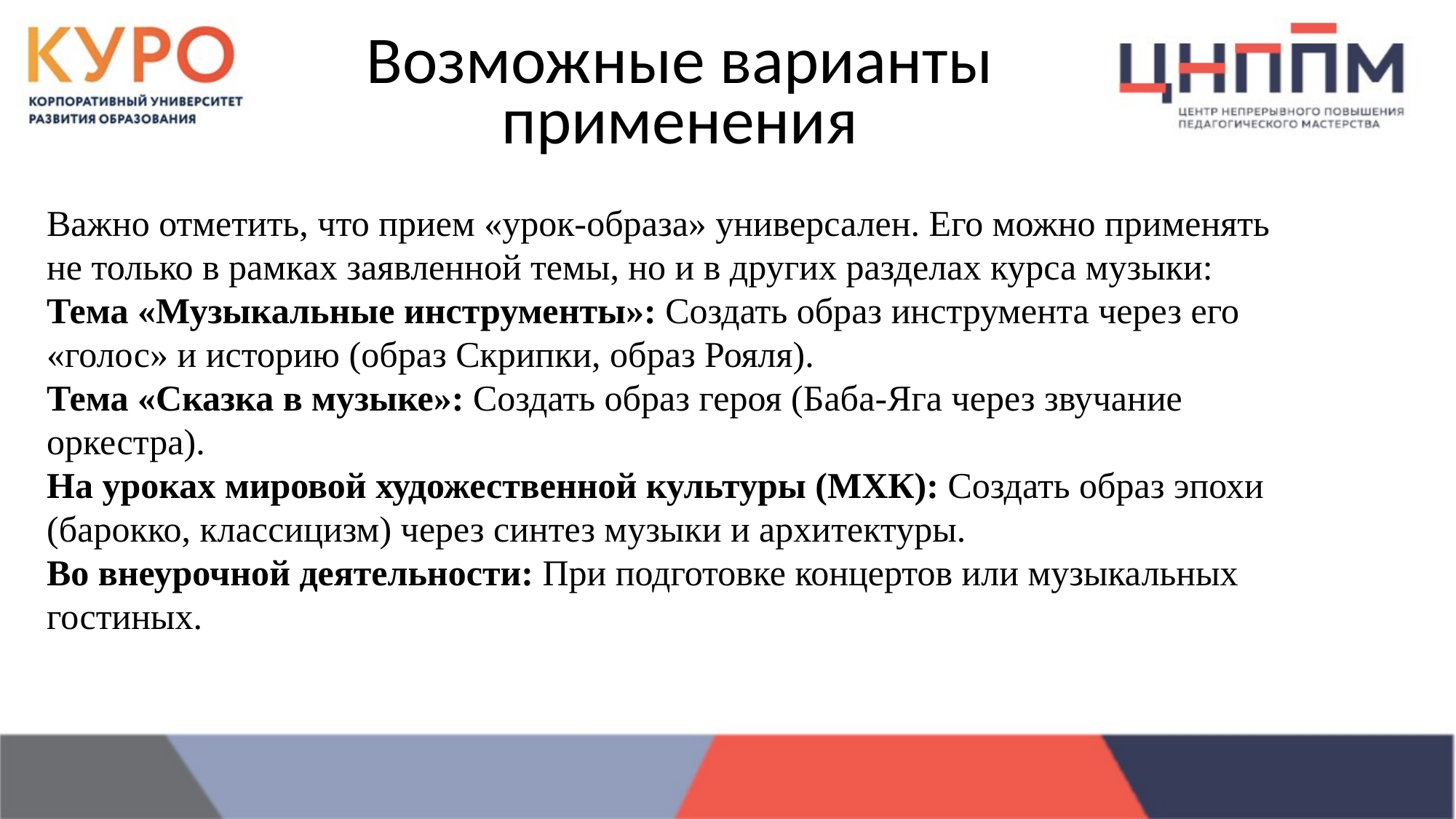

Возможные варианты
применения
Важно отметить, что прием «урок-образа» универсален. Его можно применять не только в рамках заявленной темы, но и в других разделах курса музыки:
Тема «Музыкальные инструменты»: Создать образ инструмента через его «голос» и историю (образ Скрипки, образ Рояля).
Тема «Сказка в музыке»: Создать образ героя (Баба-Яга через звучание оркестра).
На уроках мировой художественной культуры (МХК): Создать образ эпохи (барокко, классицизм) через синтез музыки и архитектуры.
Во внеурочной деятельности: При подготовке концертов или музыкальных гостиных.